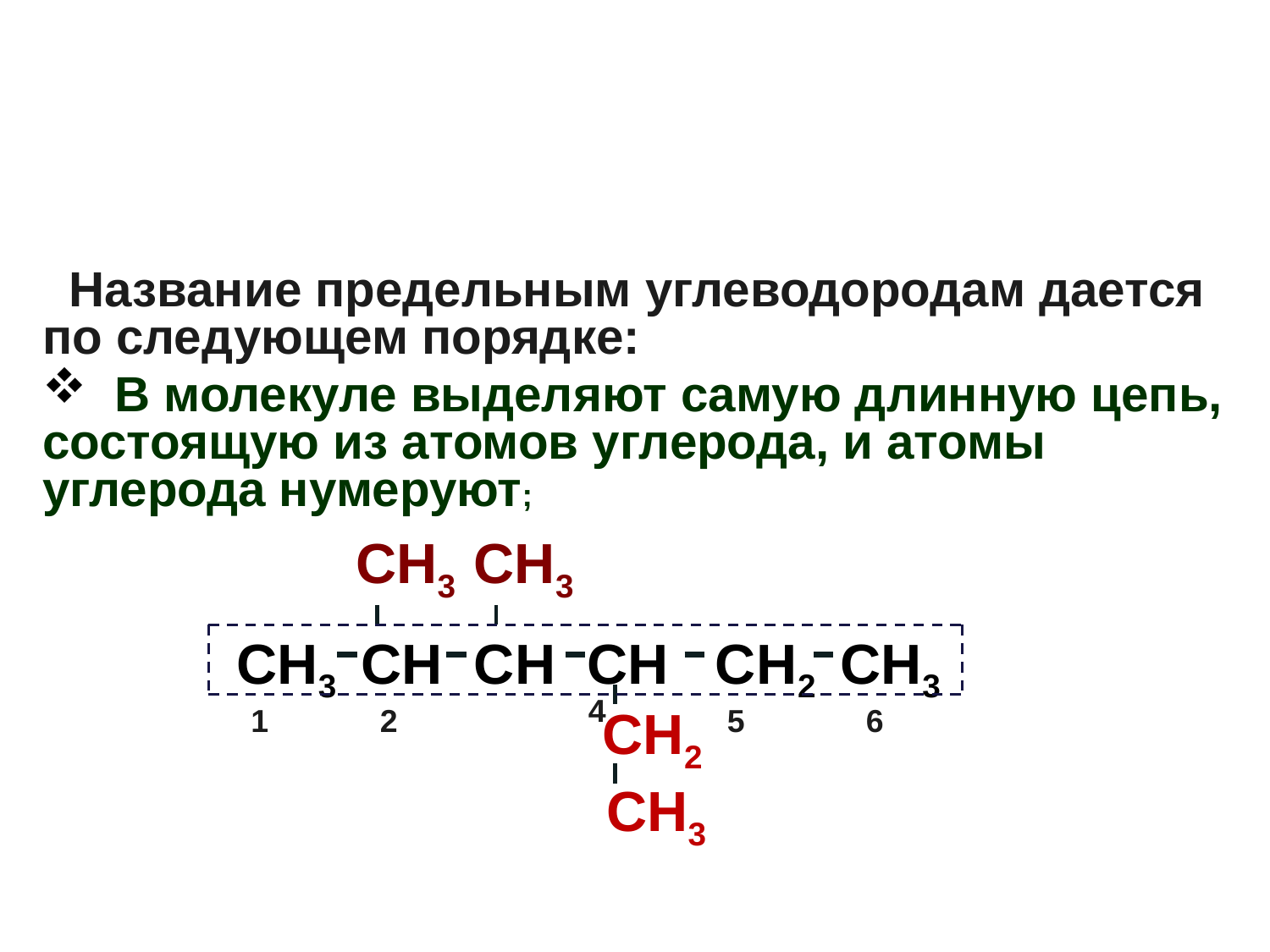

Название предельным углеводородам дается по следующем порядке:
  В молекуле выделяют самую длинную цепь, состоящую из атомов углерода, и атомы углерода нумеруют;
                    СН3  СН3

                                                               СН2
                                    СН3

 СН3  СН  СН  СН   СН2  СН3
4
1
2
5
6